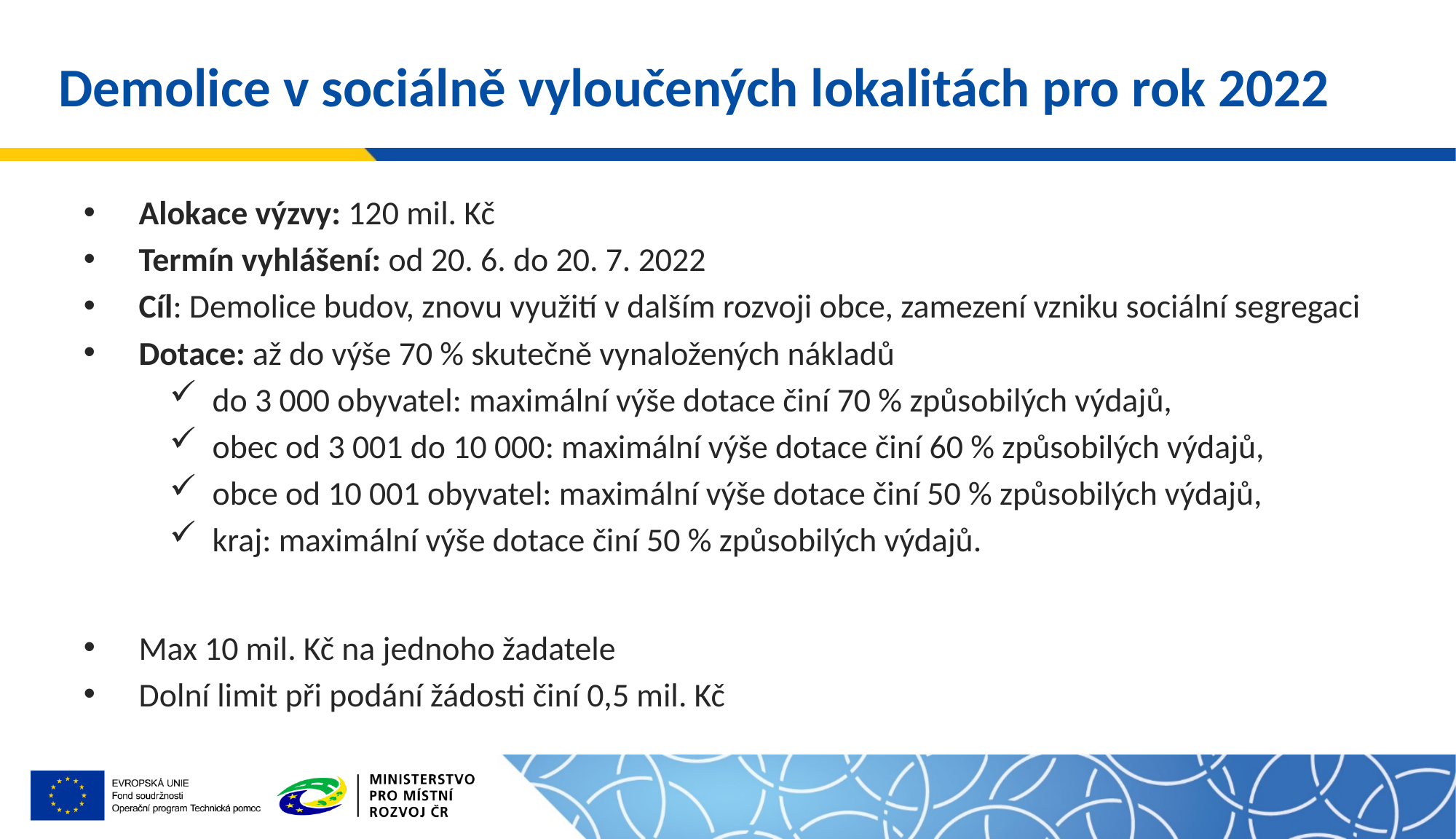

# Demolice v sociálně vyloučených lokalitách pro rok 2022
Alokace výzvy: 120 mil. Kč
Termín vyhlášení: od 20. 6. do 20. 7. 2022
Cíl: Demolice budov, znovu využití v dalším rozvoji obce, zamezení vzniku sociální segregaci
Dotace: až do výše 70 % skutečně vynaložených nákladů
do 3 000 obyvatel: maximální výše dotace činí 70 % způsobilých výdajů,
obec od 3 001 do 10 000: maximální výše dotace činí 60 % způsobilých výdajů,
obce od 10 001 obyvatel: maximální výše dotace činí 50 % způsobilých výdajů,
kraj: maximální výše dotace činí 50 % způsobilých výdajů.

Max 10 mil. Kč na jednoho žadatele
Dolní limit při podání žádosti činí 0,5 mil. Kč